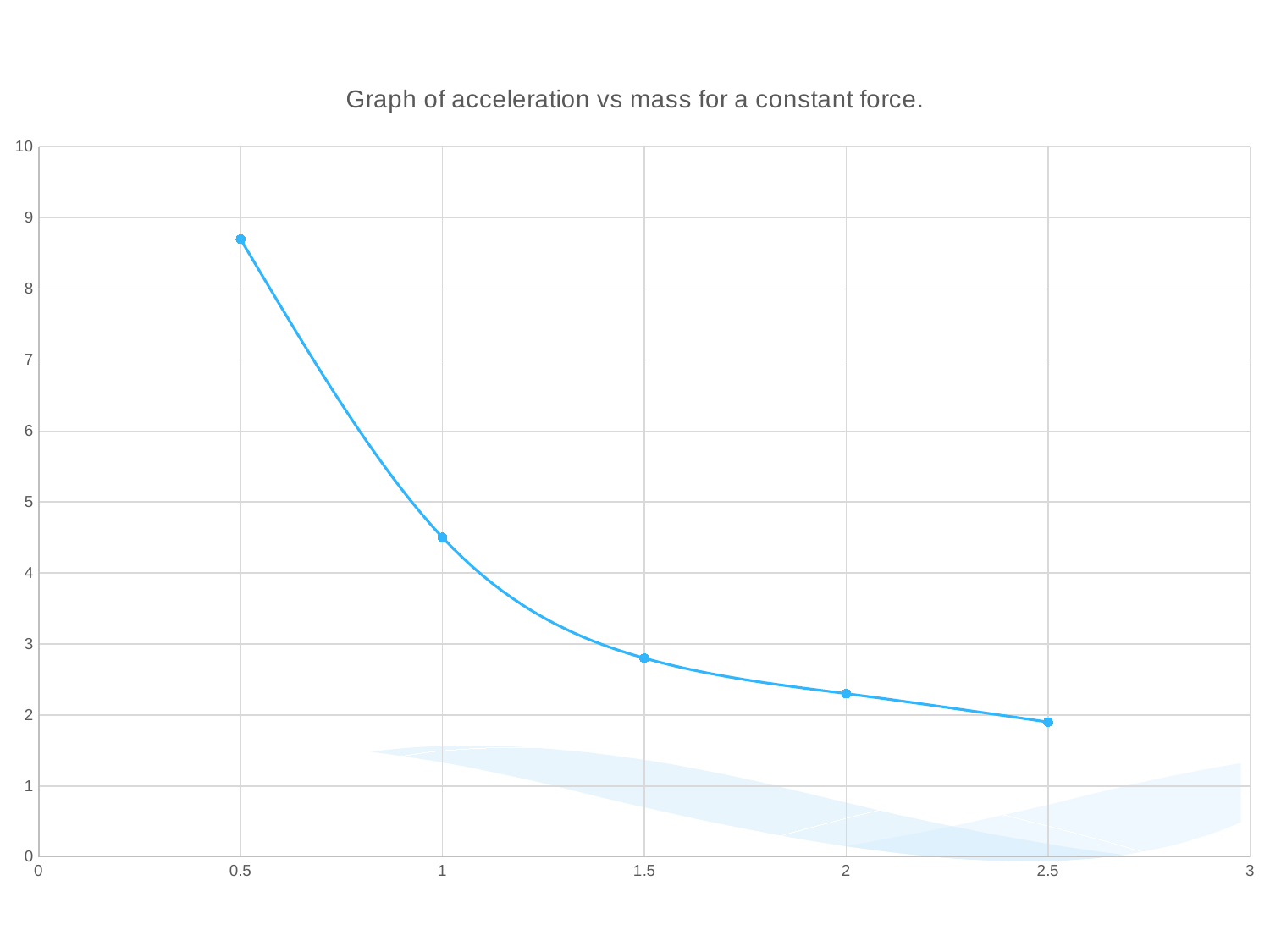

### Chart: Graph of acceleration vs mass for a constant force.

| Category | a(ms^-2) +/- 0.1 |
|---|---|